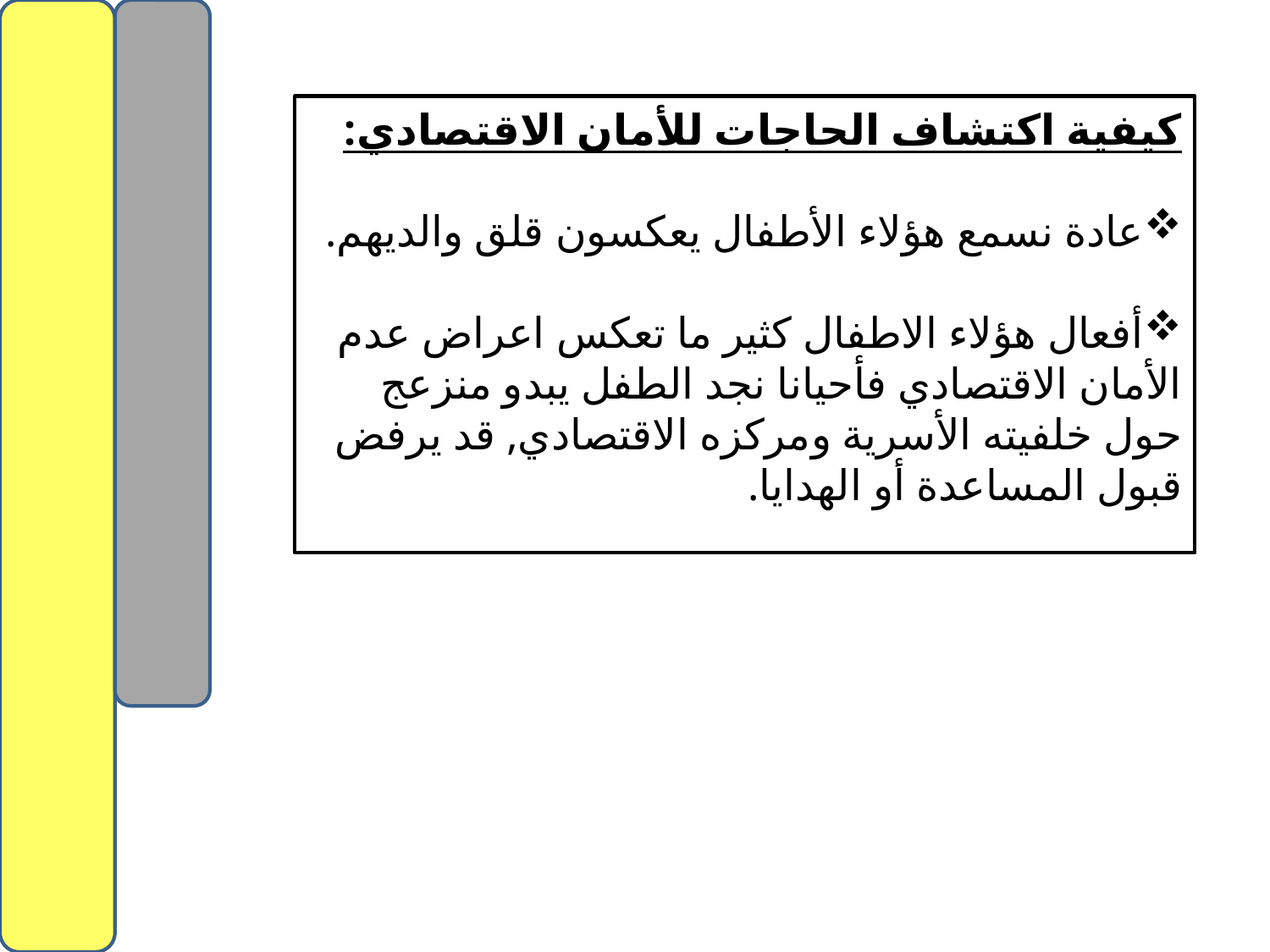

كيفية اكتشاف الحاجات للأمان الاقتصادي:

عادة نسمع هؤلاء الأطفال يعكسون قلق والديهم.

أفعال هؤلاء الاطفال كثير ما تعكس اعراض عدم الأمان الاقتصادي فأحيانا نجد الطفل يبدو منزعج حول خلفيته الأسرية ومركزه الاقتصادي, قد يرفض قبول المساعدة أو الهدايا.